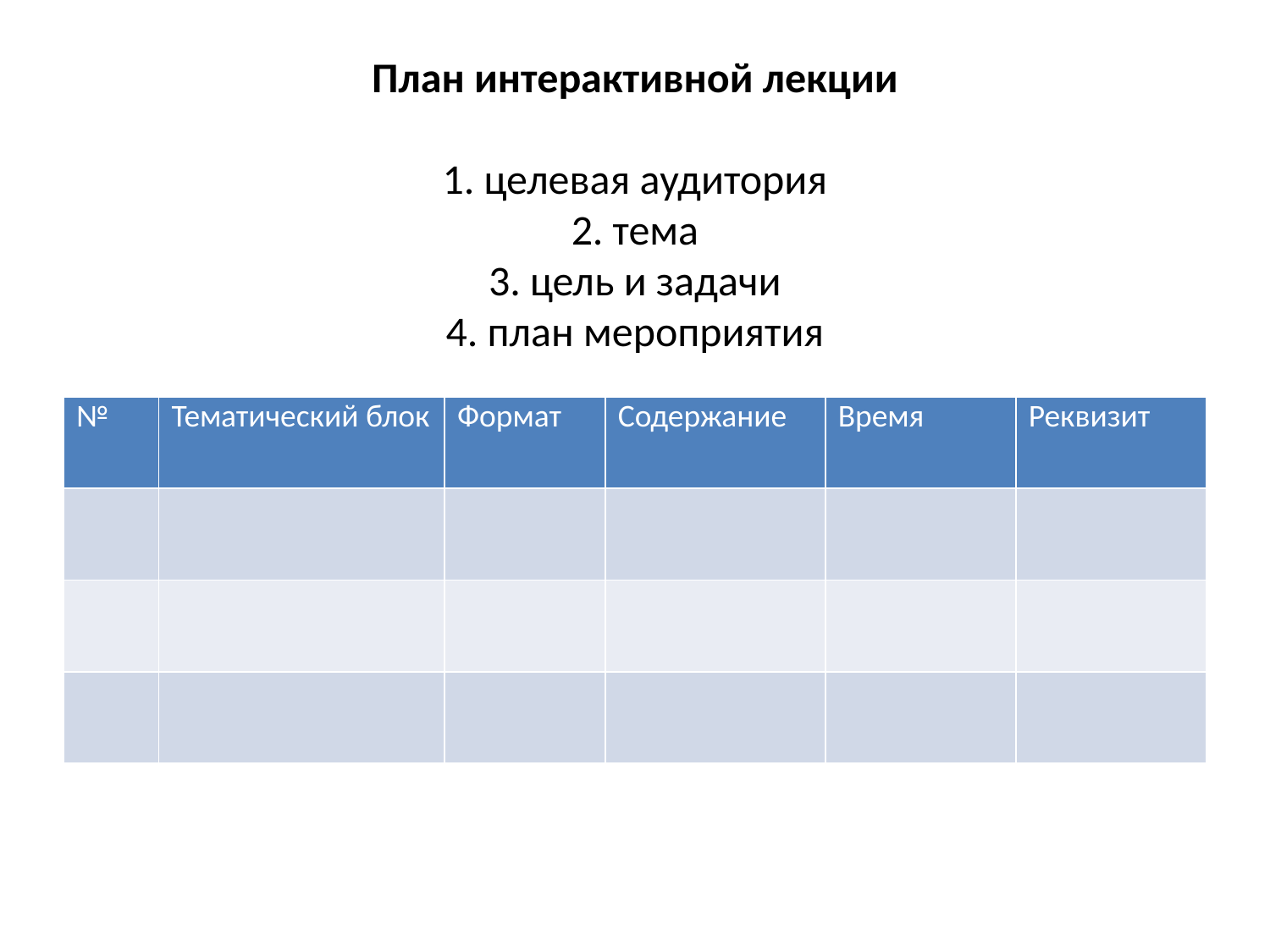

# План интерактивной лекции 1. целевая аудитория 2. тема 3. цель и задачи 4. план мероприятия
| № | Тематический блок | Формат | Содержание | Время | Реквизит |
| --- | --- | --- | --- | --- | --- |
|  |  |  |  |  |  |
|  |  |  |  |  |  |
|  |  |  |  |  |  |